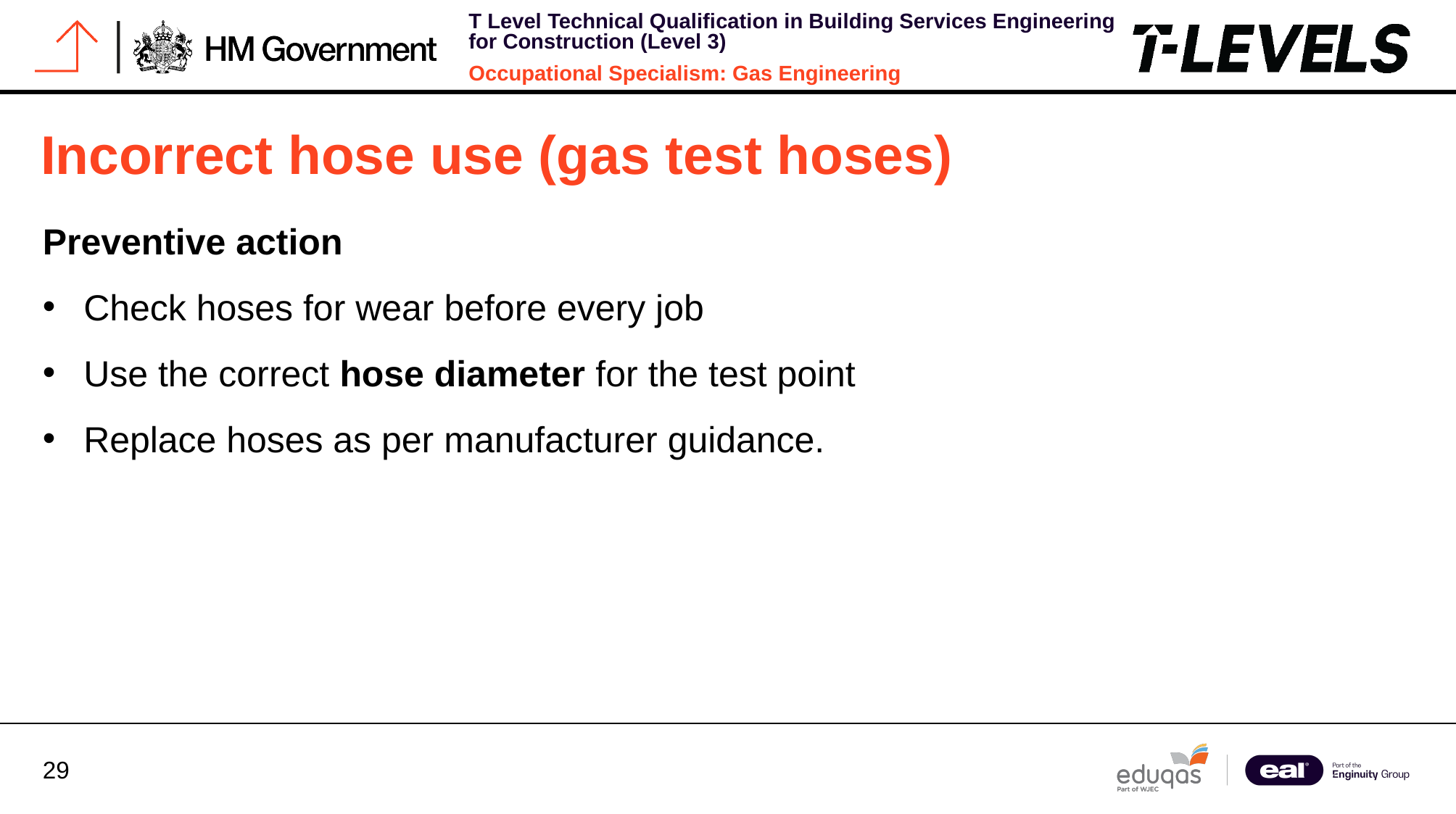

# Incorrect hose use (gas test hoses)
Preventive action
Check hoses for wear before every job
Use the correct hose diameter for the test point
Replace hoses as per manufacturer guidance.